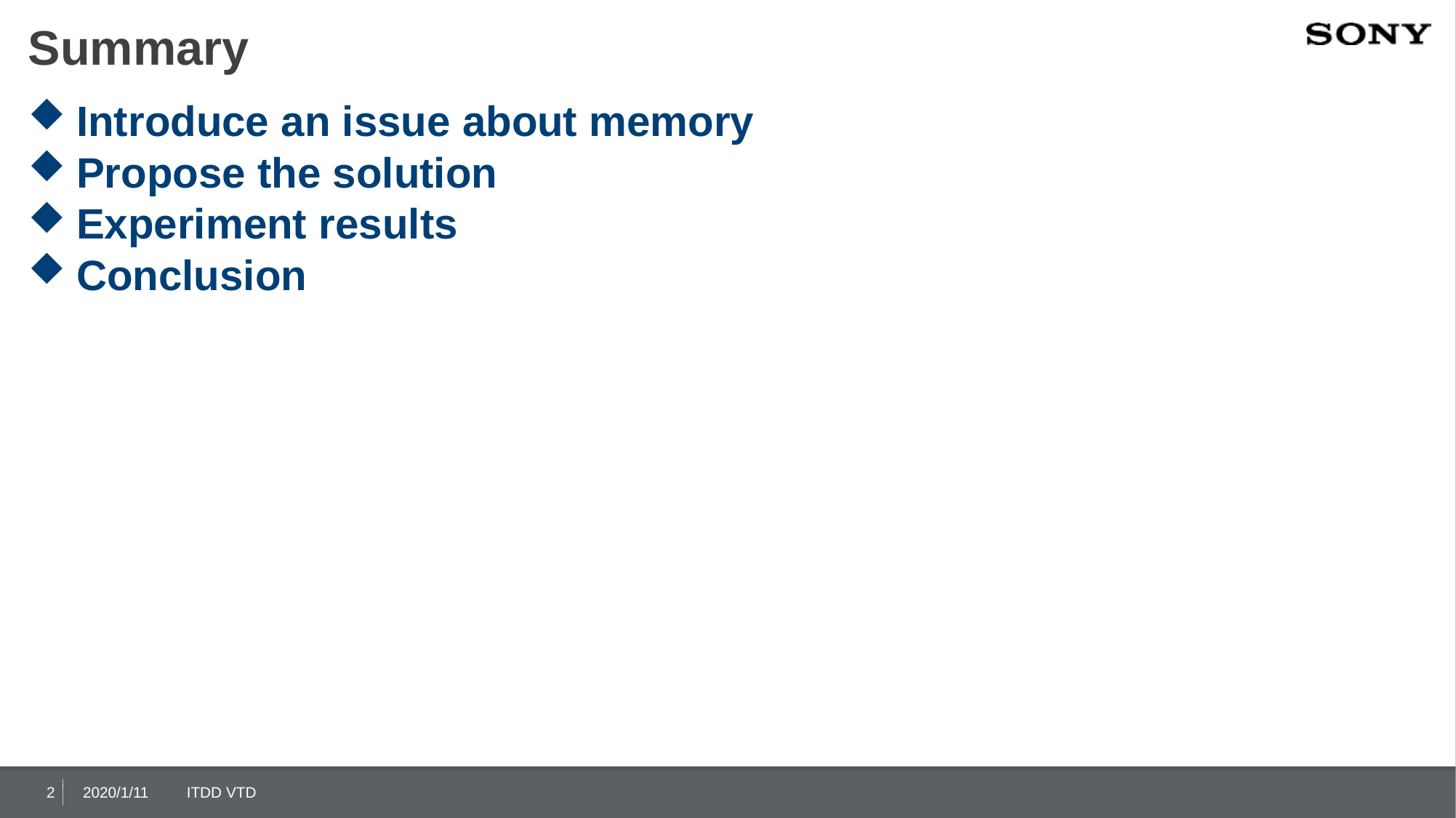

# Summary
Introduce an issue about memory
Propose the solution
Experiment results
Conclusion

2
2020/1/11
ITDD VTD